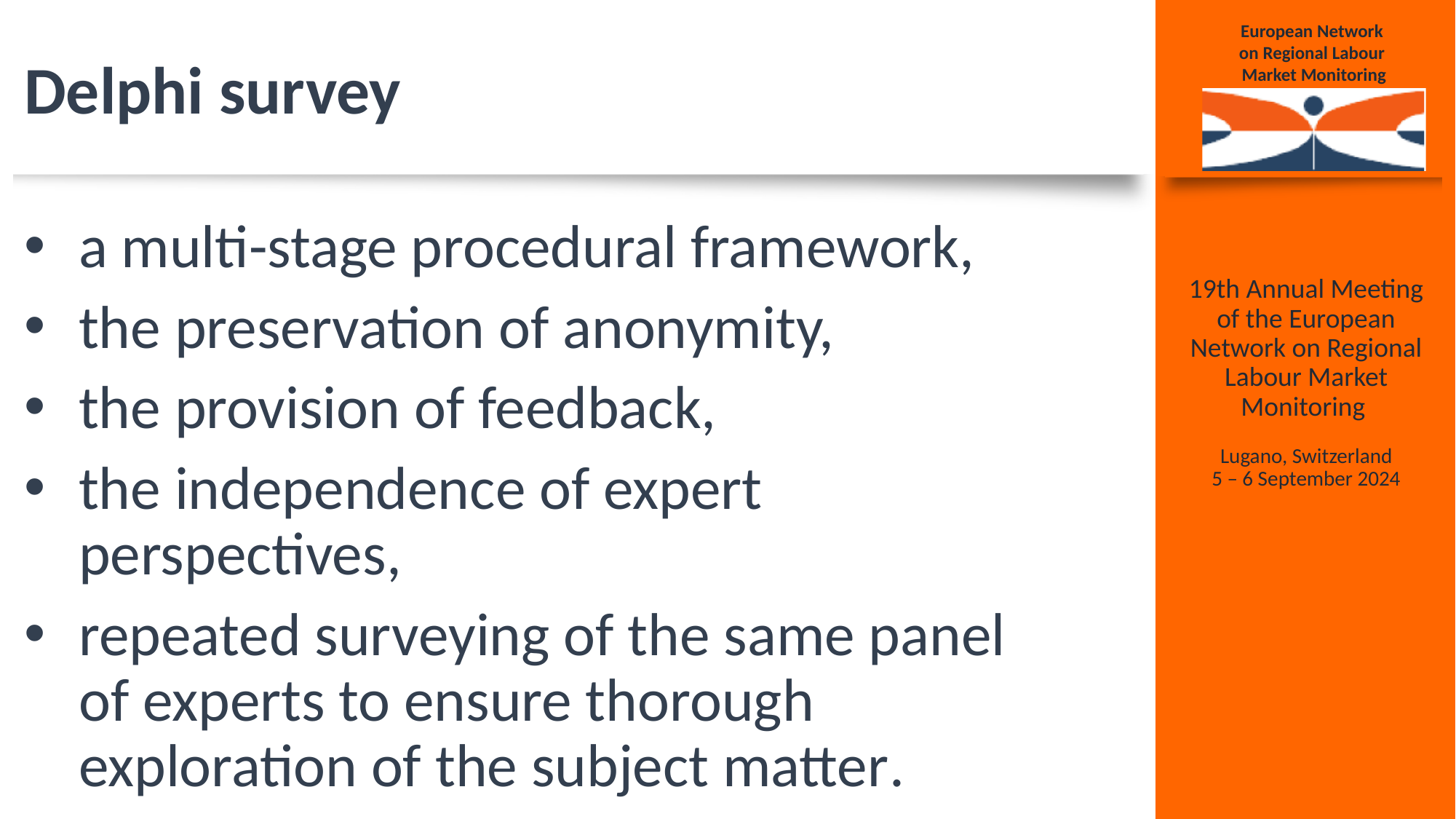

# Delphi survey
a multi-stage procedural framework,
the preservation of anonymity,
the provision of feedback,
the independence of expert perspectives,
repeated surveying of the same panel of experts to ensure thorough exploration of the subject matter.